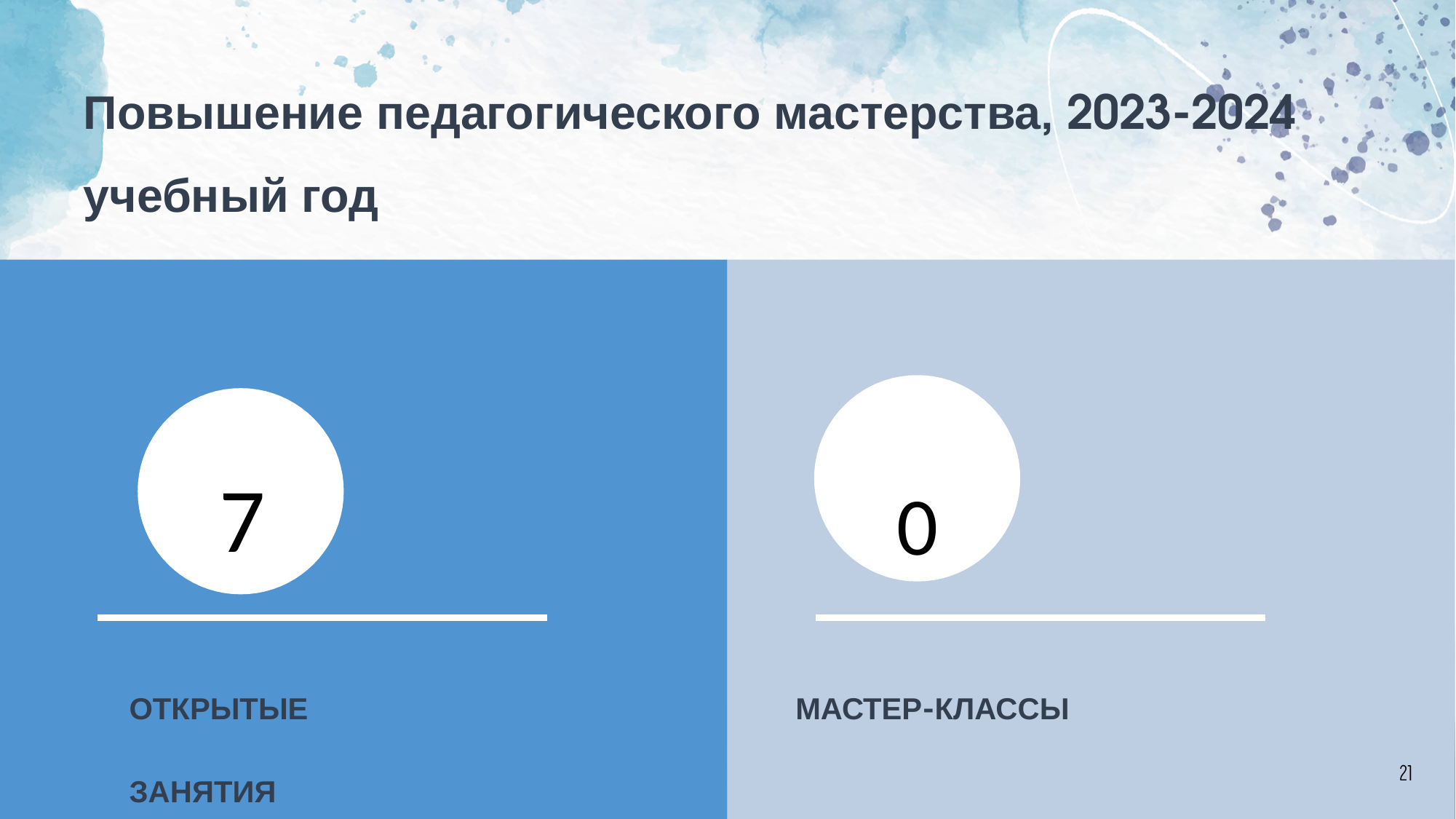

Повышение педагогического мастерства, 2023-2024 учебный год

0

      7

ОТКРЫТЫЕ ЗАНЯТИЯ
МАСТЕР-КЛАССЫ